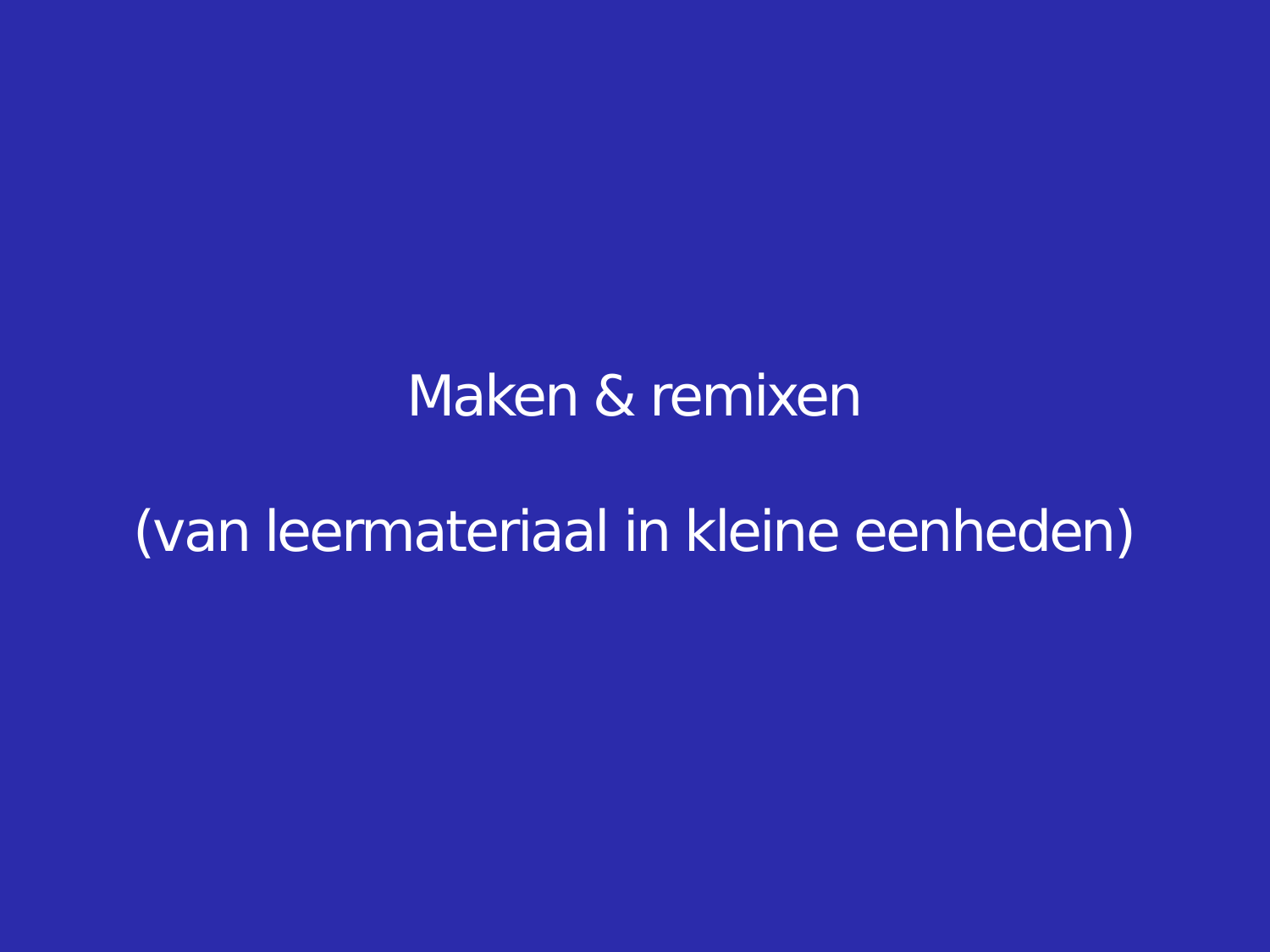

# Maken & remixen (van leermateriaal in kleine eenheden)